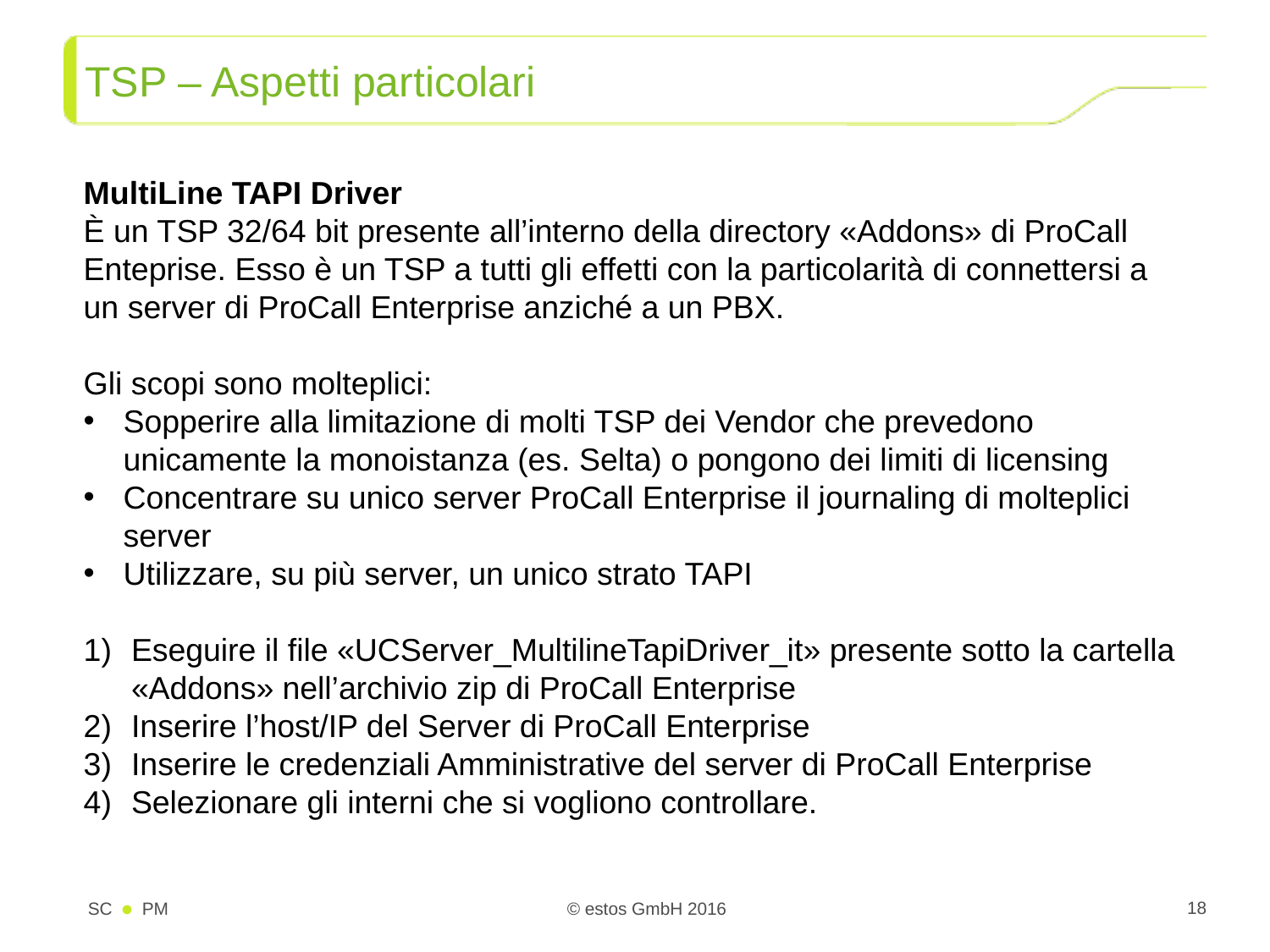

# TSP – Aspetti particolari

MultiLine TAPI Driver
È un TSP 32/64 bit presente all’interno della directory «Addons» di ProCall Enteprise. Esso è un TSP a tutti gli effetti con la particolarità di connettersi a un server di ProCall Enterprise anziché a un PBX.

Gli scopi sono molteplici:
Sopperire alla limitazione di molti TSP dei Vendor che prevedono unicamente la monoistanza (es. Selta) o pongono dei limiti di licensing
Concentrare su unico server ProCall Enterprise il journaling di molteplici server
Utilizzare, su più server, un unico strato TAPI

Eseguire il file «UCServer_MultilineTapiDriver_it» presente sotto la cartella «Addons» nell’archivio zip di ProCall Enterprise
Inserire l’host/IP del Server di ProCall Enterprise
Inserire le credenziali Amministrative del server di ProCall Enterprise
Selezionare gli interni che si vogliono controllare.
SC
PM
18